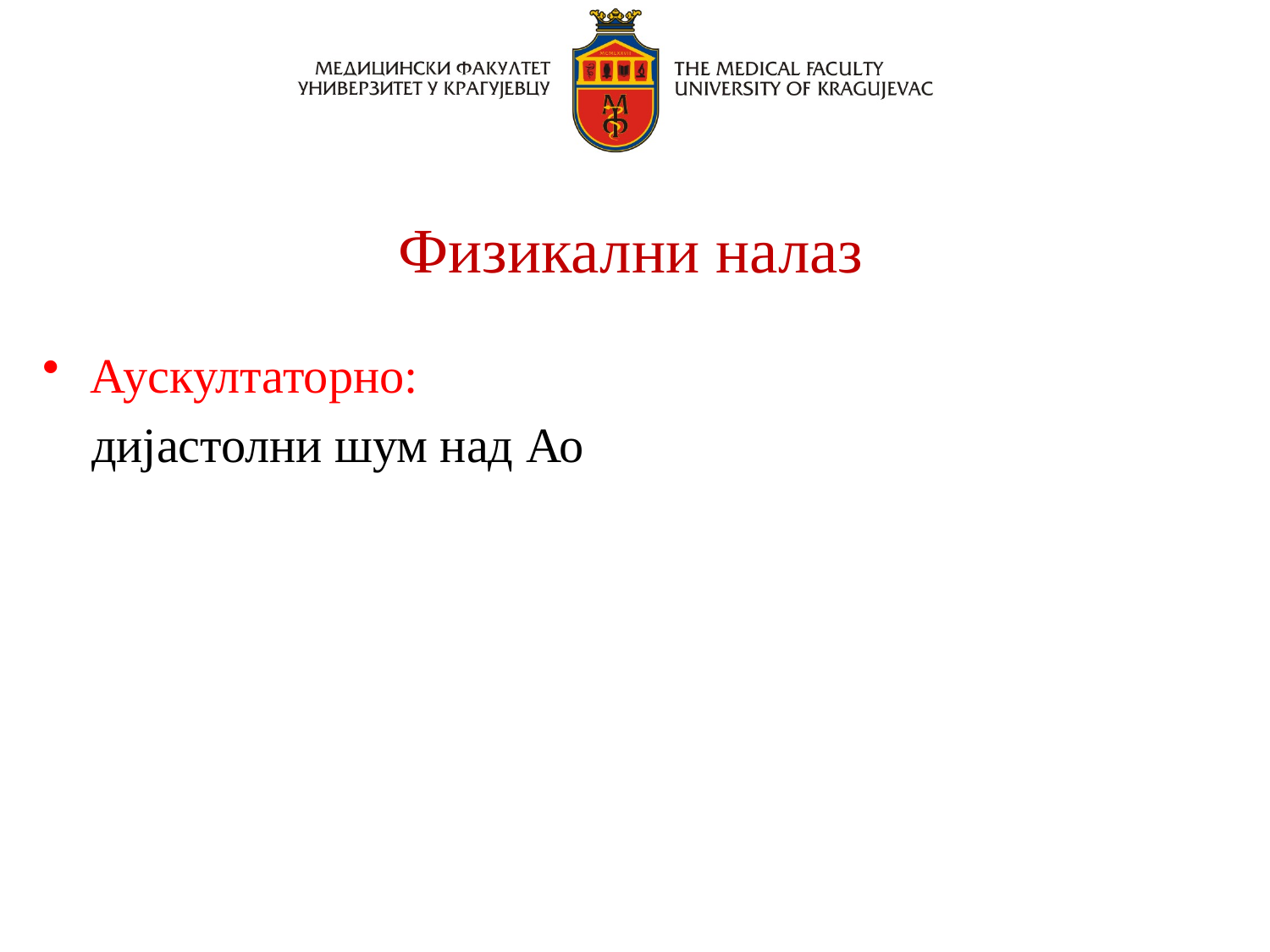

# Физикални налаз
Аускултаторно:
    дијастолни шум над Ао